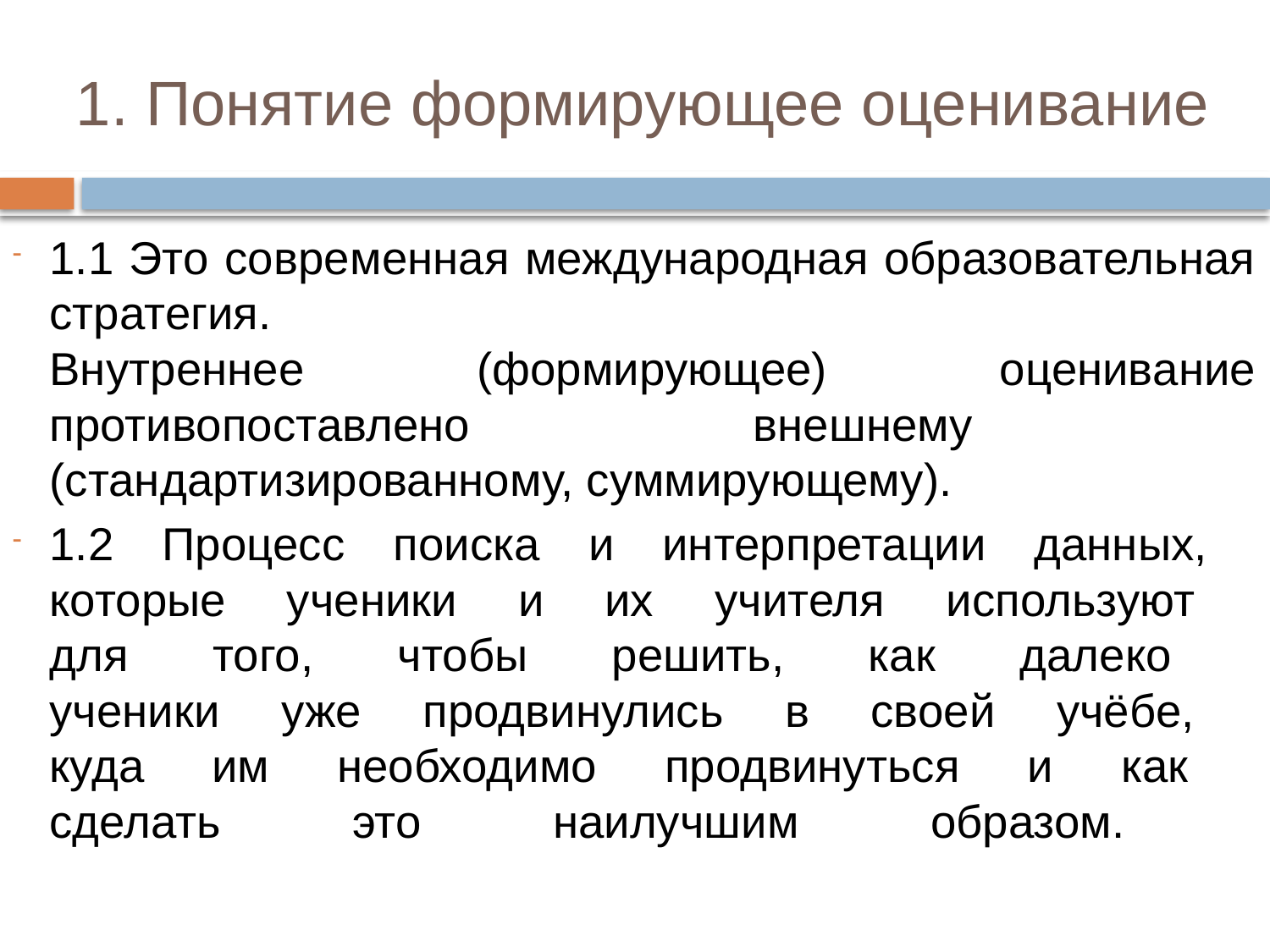

# 1. Понятие формирующее оценивание
1.1 Это современная международная образовательная стратегия.
Внутреннее (формирующее) оценивание противопоставлено внешнему
(стандартизированному, суммирующему).
1.2 Процесс поиска и интерпретации данных,
которые ученики и их учителя используют
для того, чтобы решить, как далеко
ученики уже продвинулись в своей учёбе,
куда им необходимо продвинуться и как
сделать это наилучшим образом.